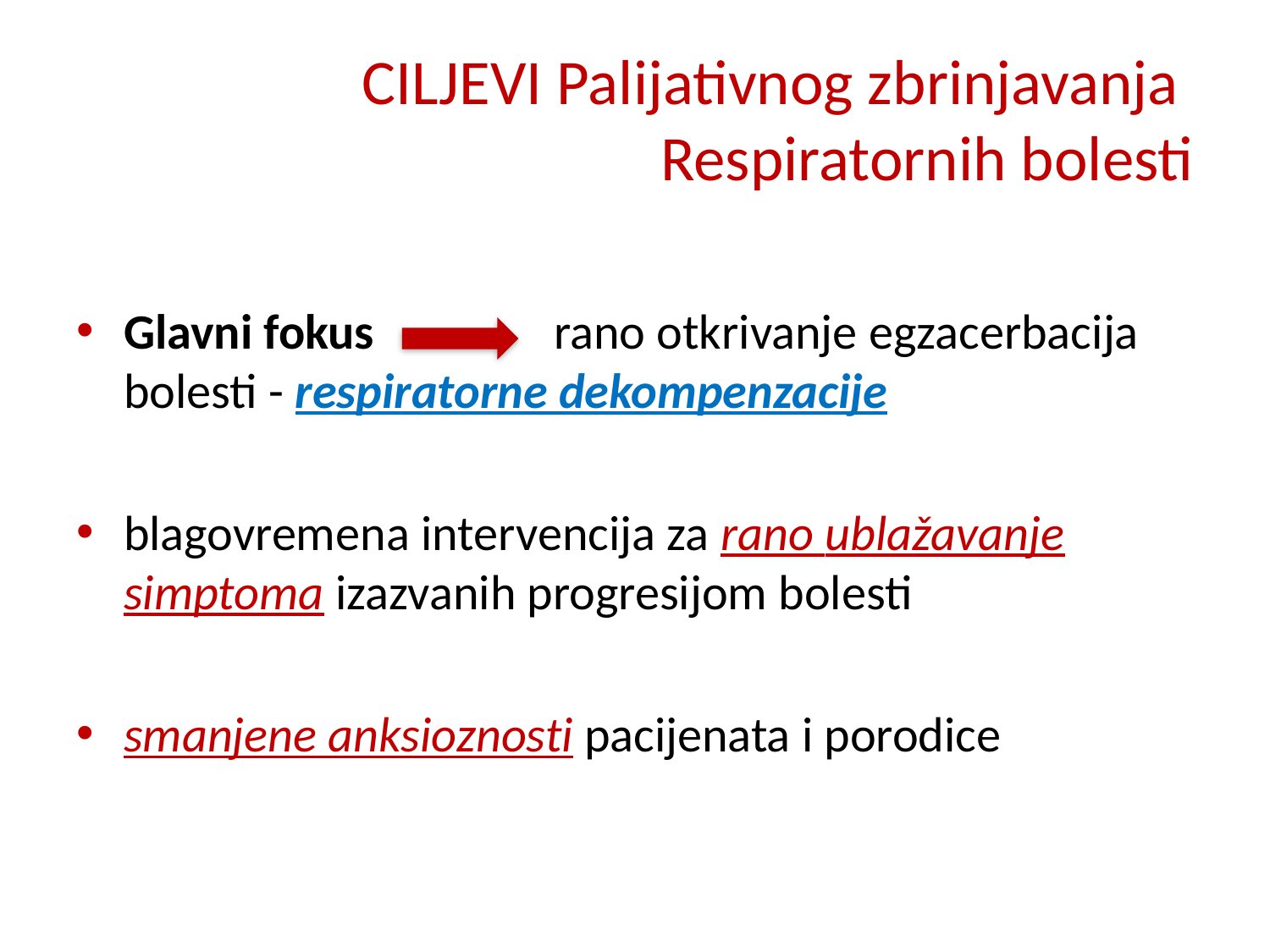

# CILJEVI Palijativnog zbrinjavanja Respiratornih bolesti

Glavni fokus                rano otkrivanje egzacerbacija bolesti - respiratorne dekompenzacije

blagovremena intervencija za rano ublažavanje simptoma izazvanih progresijom bolesti

smanjene anksioznosti pacijenata i porodice